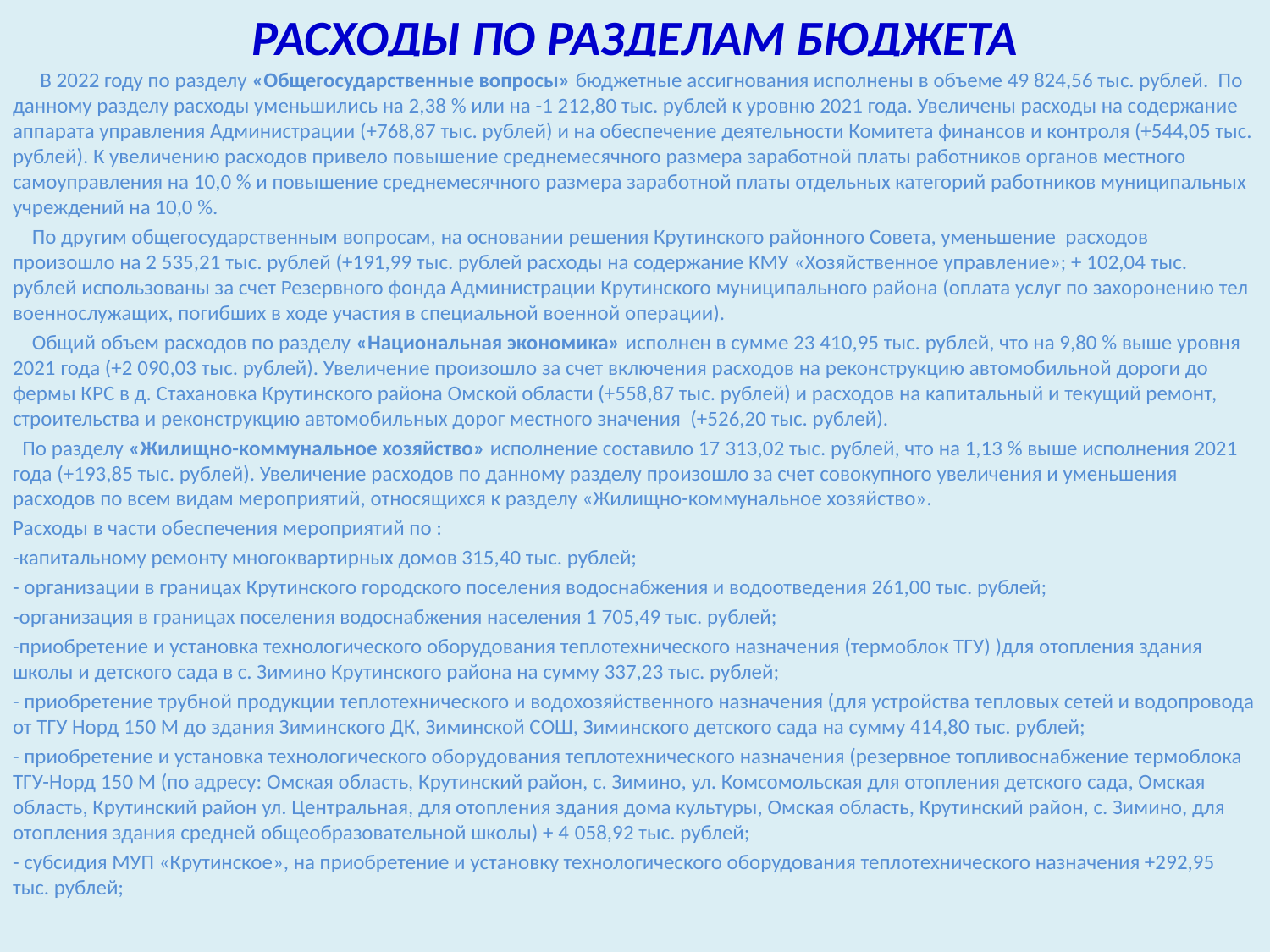

# РАСХОДЫ ПО РАЗДЕЛАМ БЮДЖЕТА
     В 2022 году по разделу «Общегосударственные вопросы» бюджетные ассигнования исполнены в объеме 49 824,56 тыс. рублей.  По данному разделу расходы уменьшились на 2,38 % или на -1 212,80 тыс. рублей к уровню 2021 года. Увеличены расходы на содержание аппарата управления Администрации (+768,87 тыс. рублей) и на обеспечение деятельности Комитета финансов и контроля (+544,05 тыс. рублей). К увеличению расходов привело повышение среднемесячного размера заработной платы работников органов местного самоуправления на 10,0 % и повышение среднемесячного размера заработной платы отдельных категорий работников муниципальных учреждений на 10,0 %.
    По другим общегосударственным вопросам, на основании решения Крутинского районного Совета, уменьшение  расходов произошло на 2 535,21 тыс. рублей (+191,99 тыс. рублей расходы на содержание КМУ «Хозяйственное управление»; + 102,04 тыс. рублей использованы за счет Резервного фонда Администрации Крутинского муниципального района (оплата услуг по захоронению тел военнослужащих, погибших в ходе участия в специальной военной операции).
    Общий объем расходов по разделу «Национальная экономика» исполнен в сумме 23 410,95 тыс. рублей, что на 9,80 % выше уровня 2021 года (+2 090,03 тыс. рублей). Увеличение произошло за счет включения расходов на реконструкцию автомобильной дороги до фермы КРС в д. Стахановка Крутинского района Омской области (+558,87 тыс. рублей) и расходов на капитальный и текущий ремонт, строительства и реконструкцию автомобильных дорог местного значения  (+526,20 тыс. рублей).
  По разделу «Жилищно-коммунальное хозяйство» исполнение составило 17 313,02 тыс. рублей, что на 1,13 % выше исполнения 2021 года (+193,85 тыс. рублей). Увеличение расходов по данному разделу произошло за счет совокупного увеличения и уменьшения расходов по всем видам мероприятий, относящихся к разделу «Жилищно-коммунальное хозяйство».
Расходы в части обеспечения мероприятий по :
-капитальному ремонту многоквартирных домов 315,40 тыс. рублей;
- организации в границах Крутинского городского поселения водоснабжения и водоотведения 261,00 тыс. рублей;
-организация в границах поселения водоснабжения населения 1 705,49 тыс. рублей;
-приобретение и установка технологического оборудования теплотехнического назначения (термоблок ТГУ) )для отопления здания школы и детского сада в с. Зимино Крутинского района на сумму 337,23 тыс. рублей;
- приобретение трубной продукции теплотехнического и водохозяйственного назначения (для устройства тепловых сетей и водопровода от ТГУ Норд 150 М до здания Зиминского ДК, Зиминской СОШ, Зиминского детского сада на сумму 414,80 тыс. рублей;
- приобретение и установка технологического оборудования теплотехнического назначения (резервное топливоснабжение термоблока ТГУ-Норд 150 М (по адресу: Омская область, Крутинский район, с. Зимино, ул. Комсомольская для отопления детского сада, Омская область, Крутинский район ул. Центральная, для отопления здания дома культуры, Омская область, Крутинский район, с. Зимино, для отопления здания средней общеобразовательной школы) + 4 058,92 тыс. рублей;
- субсидия МУП «Крутинское», на приобретение и установку технологического оборудования теплотехнического назначения +292,95 тыс. рублей;